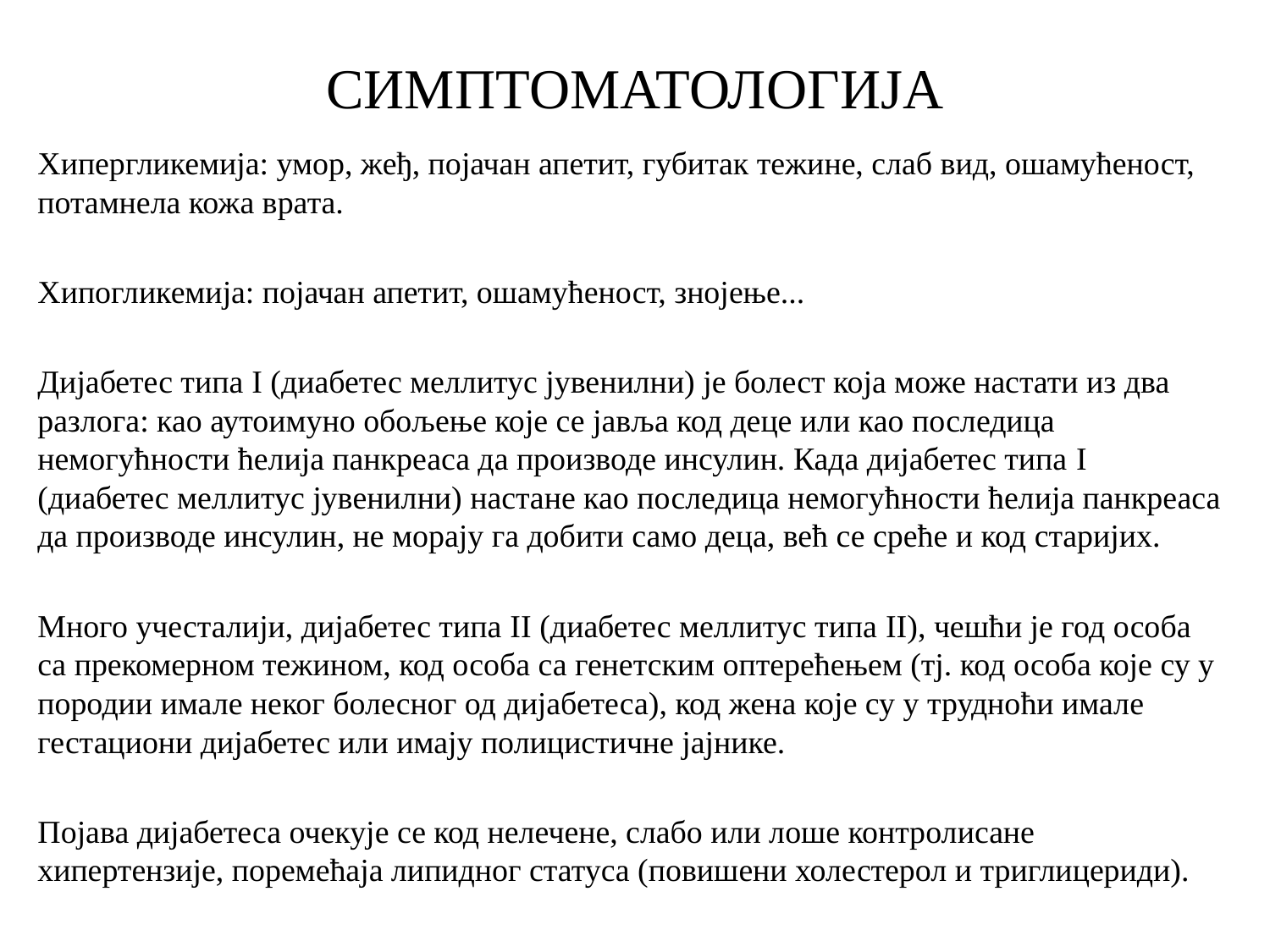

# СИМПТОМАТОЛОГИЈА
Хипергликемија: умор, жеђ, појачан апетит, губитак тежине, слаб вид, ошамућеност, потамнела кожа врата.

Хипогликемија: појачан апетит, ошамућеност, знојење...

Дијабетес типа I (диабетес меллитус јувенилни) је болест која може настати из два разлога: као аутоимуно обољење које се јавља код деце или као последица немогућности ћелија панкреаса да производе инсулин. Када дијабетес типа I (диабетес меллитус јувенилни) настане као последица немогућности ћелија панкреаса да производе инсулин, не морају га добити само деца, већ се среће и код старијих.

Много учесталији, дијабетес типа II (диабетес меллитус типа II), чешћи је год особа са прекомерном тежином, код особа са генетским оптерећењем (тј. код особа које су у породии имале неког болесног од дијабетеса), код жена које су у трудноћи имале гестациони дијабетес или имају полицистичне јајнике.

Појава дијабетеса очекује се код нелечене, слабо или лоше контролисане хипертензије, поремећаја липидног статуса (повишени холестерол и триглицериди).